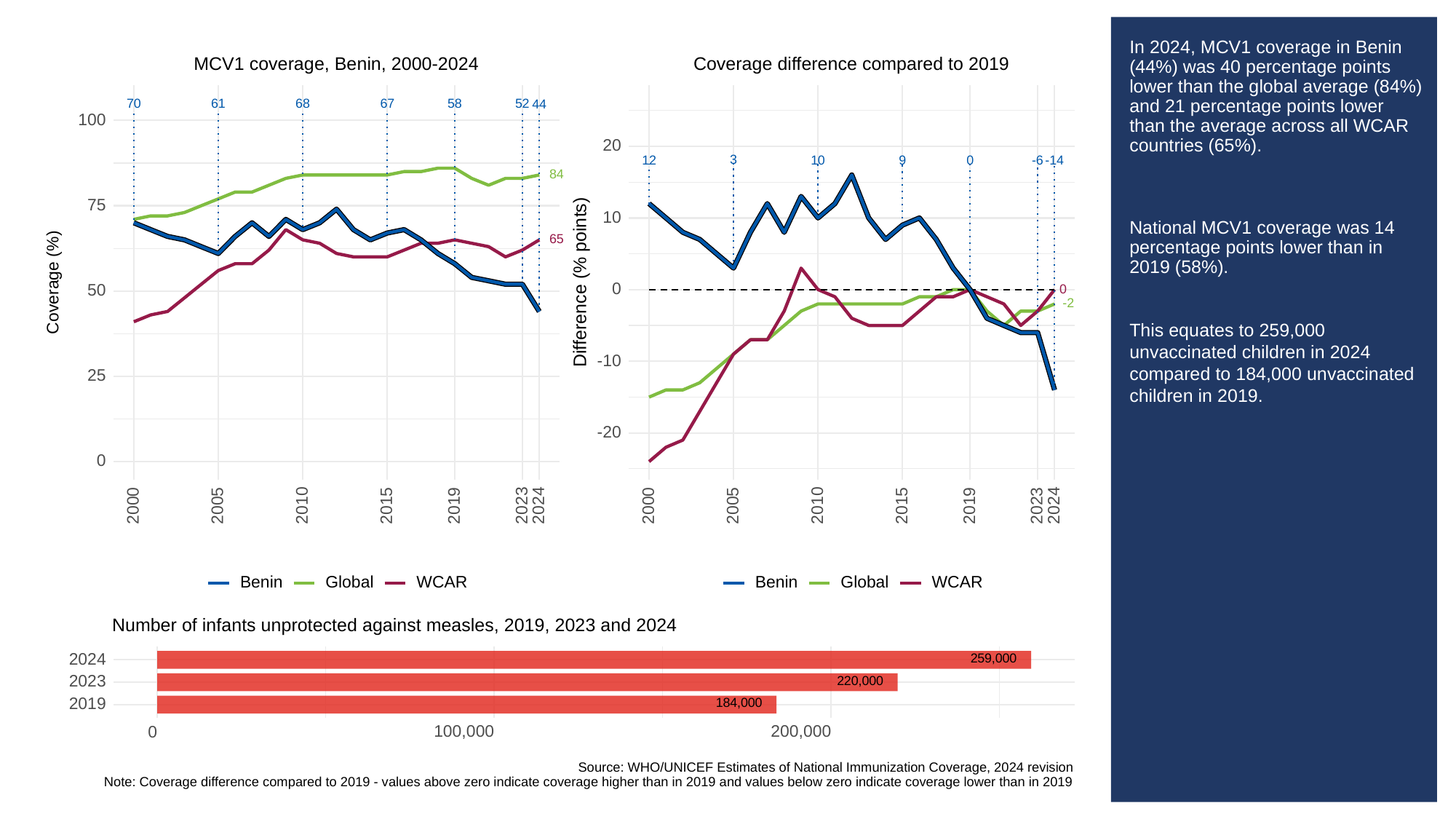

# In 2024, MCV1 coverage in Benin (44%) was 40 percentage points lower than the global average (84%) and 21 percentage points lower than the average across all WCAR countries (65%).

National MCV1 coverage was 14 percentage points lower than in 2019 (58%).

This equates to 259,000 unvaccinated children in 2024 compared to 184,000 unvaccinated children in 2019.

MCV1 coverage, Benin, 2000-2024
Coverage difference compared to 2019

70
61
68
67
58
52
44

100

20

3
10
9
0
-6
12
-14

84

75

10

65

Difference (% points)
Coverage (%)
0
50
0

-2

-10

25

-20

0

2023
2023
2000
2005
2010
2015
2019
2024
2000
2005
2010
2015
2019
2024
Global
WCAR
Global
WCAR
Benin
Benin

Number of infants unprotected against measles, 2019, 2023 and 2024

259,000
2024

220,000
2023

184,000
2019

100,000
200,000
0
Source: WHO/UNICEF Estimates of National Immunization Coverage, 2024 revision
Note: Coverage difference compared to 2019 - values above zero indicate coverage higher than in 2019 and values below zero indicate coverage lower than in 2019